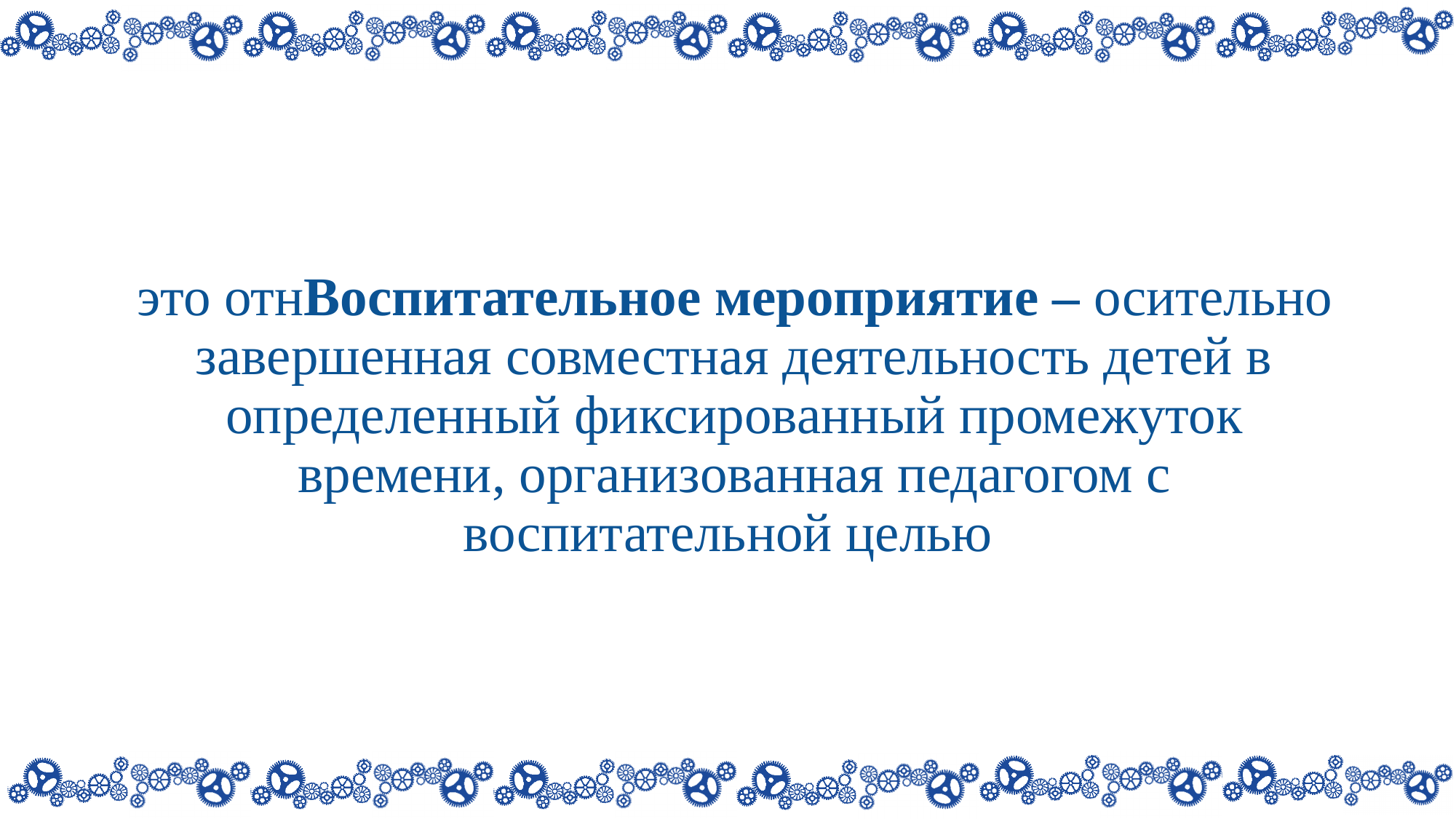

# это отнВоспитательное мероприятие – осительно завершенная совместная деятельность детей в определенный фиксированный промежуток времени, организованная педагогом с воспитательной целью